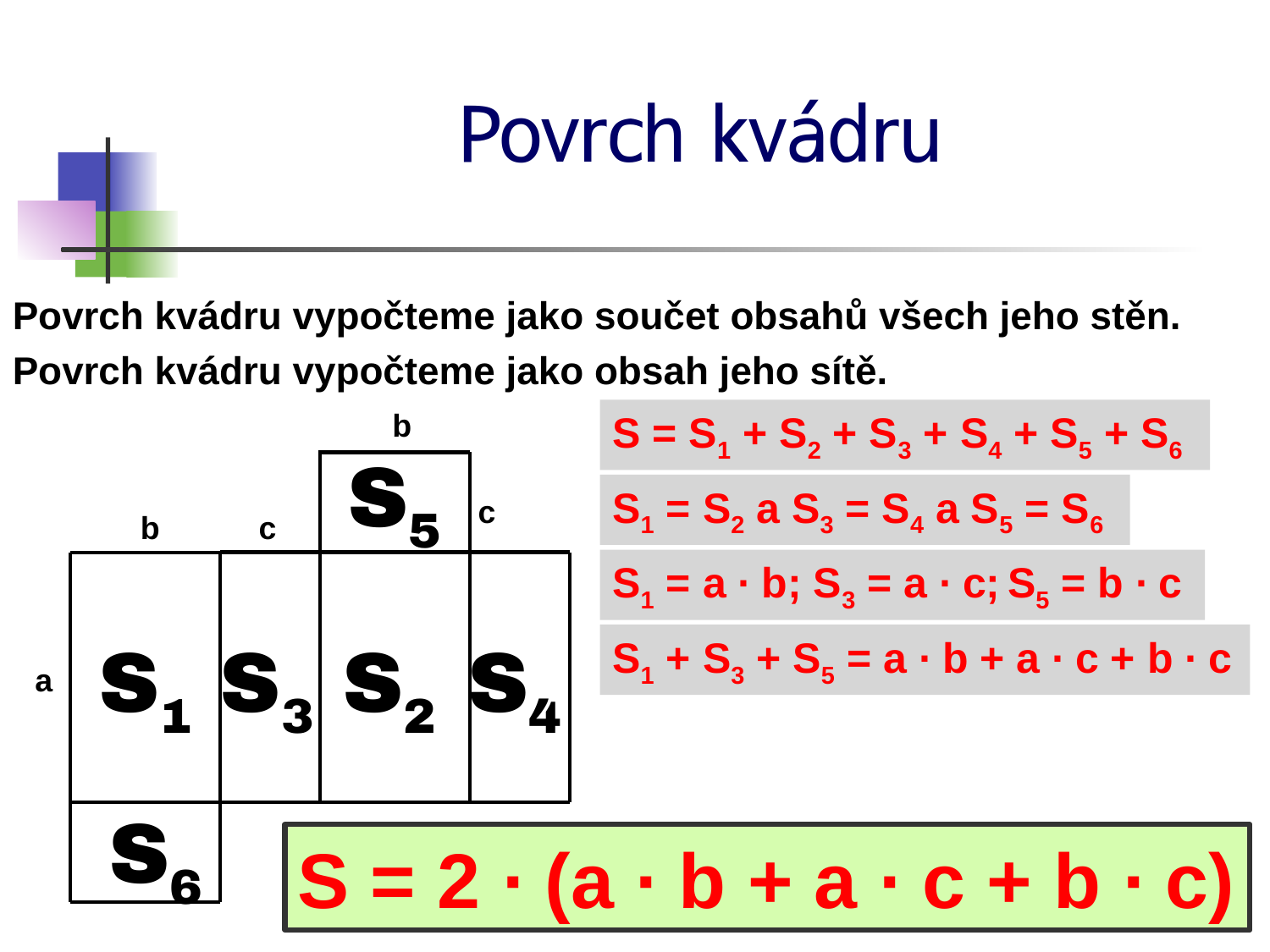

# Povrch kvádru
Povrch kvádru vypočteme jako součet obsahů všech jeho stěn.
Povrch kvádru vypočteme jako obsah jeho sítě.
b
S = S1 + S2 + S3 + S4 + S5 + S6
S5
S1 = S2 a S3 = S4 a S5 = S6
c
b
c
S1 = a ∙ b; S3 = a ∙ c; S5 = b ∙ c
S1
S3
S4
S2
S1 + S3 + S5 = a ∙ b + a ∙ c + b ∙ c
a
S6
S = 2 ∙ (a ∙ b + a ∙ c + b ∙ c)